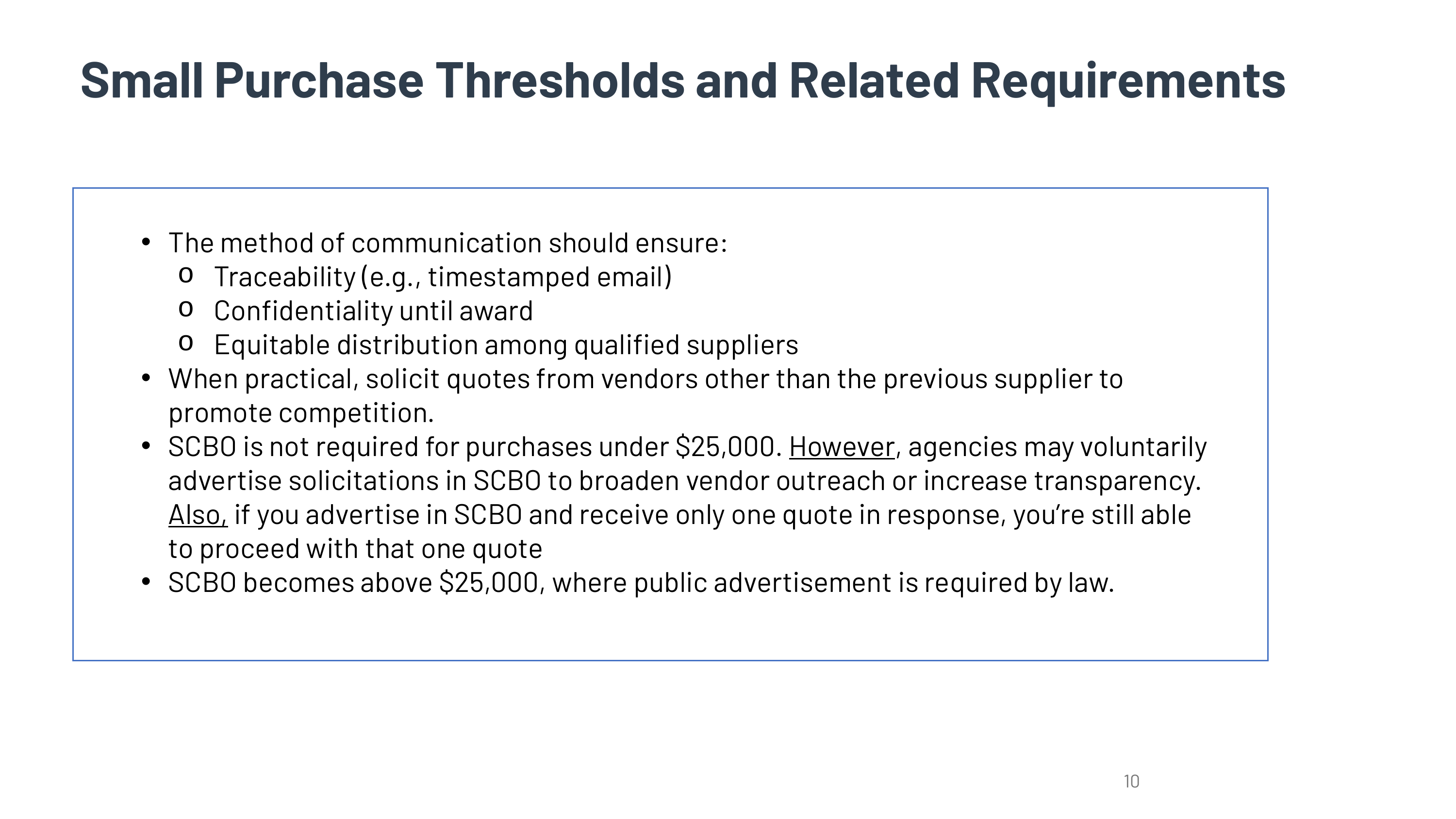

# Small Purchase Thresholds and Related Requirements
The method of communication should ensure:
Traceability (e.g., timestamped email)
Confidentiality until award
Equitable distribution among qualified suppliers
When practical, solicit quotes from vendors other than the previous supplier to promote competition.
SCBO is not required for purchases under $25,000. However, agencies may voluntarily advertise solicitations in SCBO to broaden vendor outreach or increase transparency. Also, if you advertise in SCBO and receive only one quote in response, you’re still able to proceed with that one quote
SCBO becomes above $25,000, where public advertisement is required by law.

10